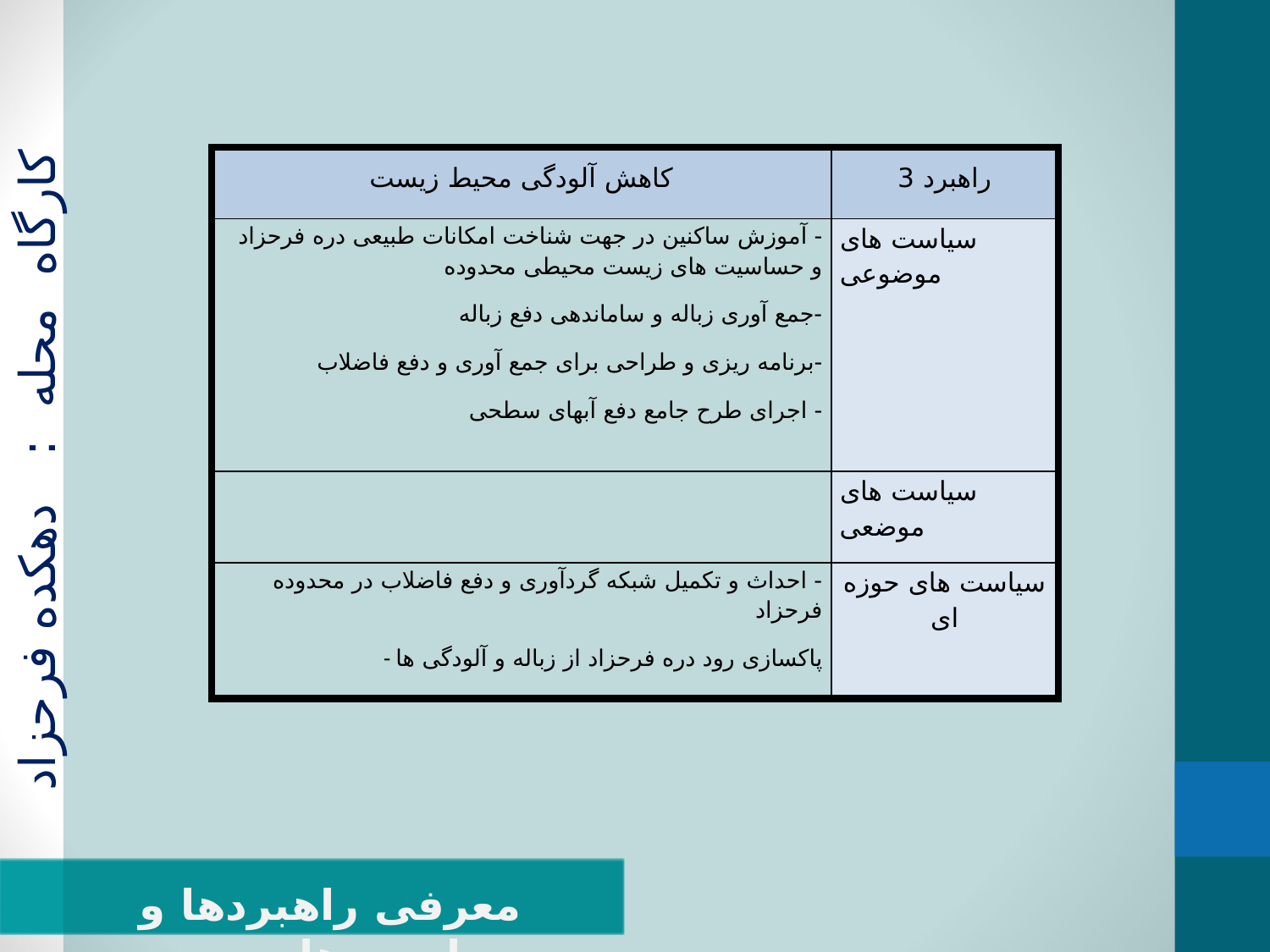

| کاهش آلودگی محیط زیست | راهبرد 3 |
| --- | --- |
| - آموزش ساکنین در جهت شناخت امکانات طبیعی دره فرحزاد و حساسیت های زیست محیطی محدوده -جمع آوری زباله و ساماندهی دفع زباله -برنامه ریزی و طراحی برای جمع آوری و دفع فاضلاب - اجرای طرح جامع دفع آبهای سطحی | سیاست های موضوعی |
|  | سیاست های موضعی |
| - احداث و تکمیل شبکه گردآوری و دفع فاضلاب در محدوده فرحزاد - پاکسازی رود دره فرحزاد از زباله و آلودگی ها | سیاست های حوزه ای |
کارگاه  محله  :   دهکده فرحزاد

معرفی راهبردها و سیاست ها